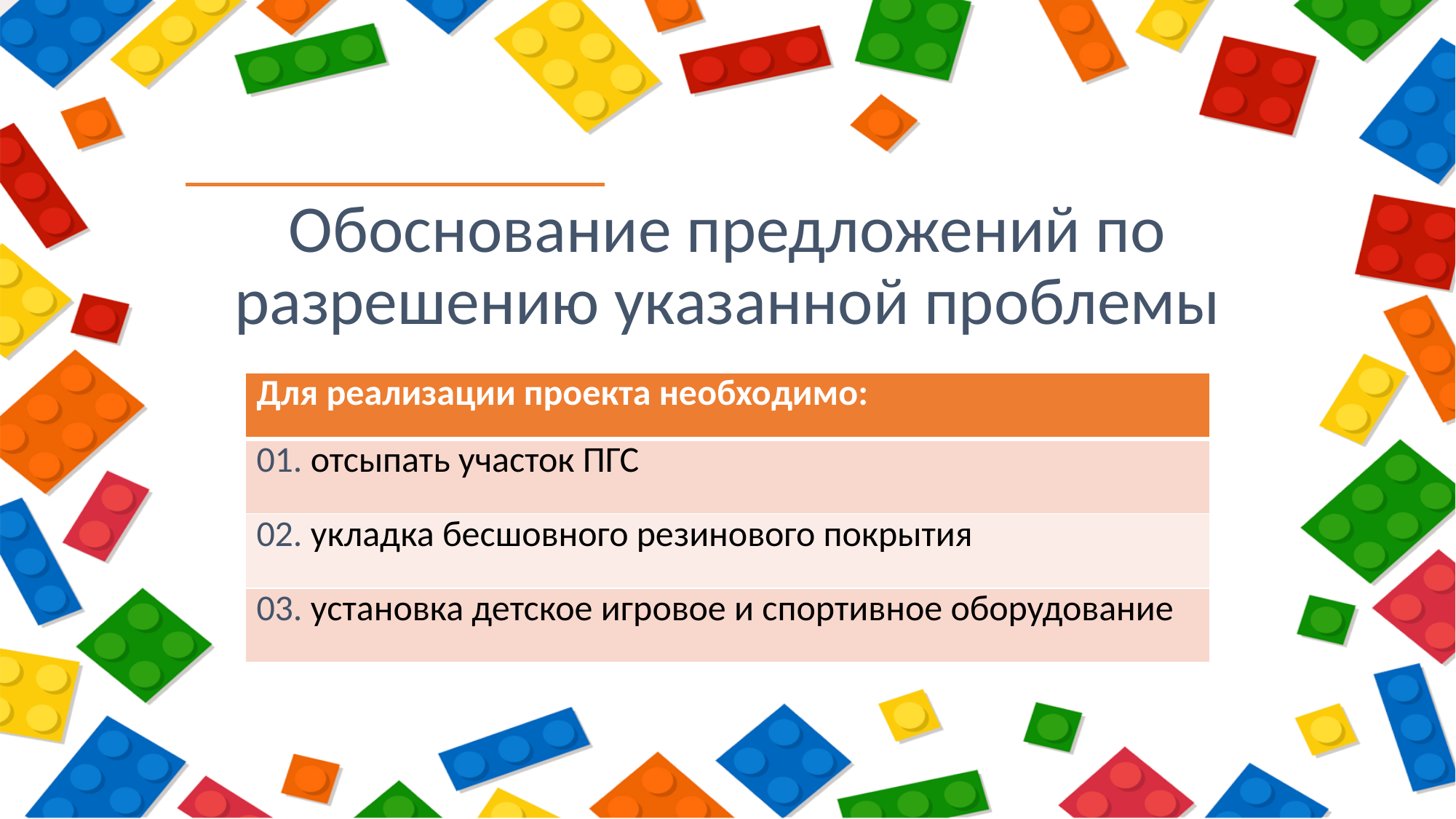

# Обоснование предложений по разрешению указанной проблемы
| Для реализации проекта необходимо: |
| --- |
| 01. отсыпать участок ПГС |
| 02. укладка бесшовного резинового покрытия |
| 03. установка детское игровое и спортивное оборудование |